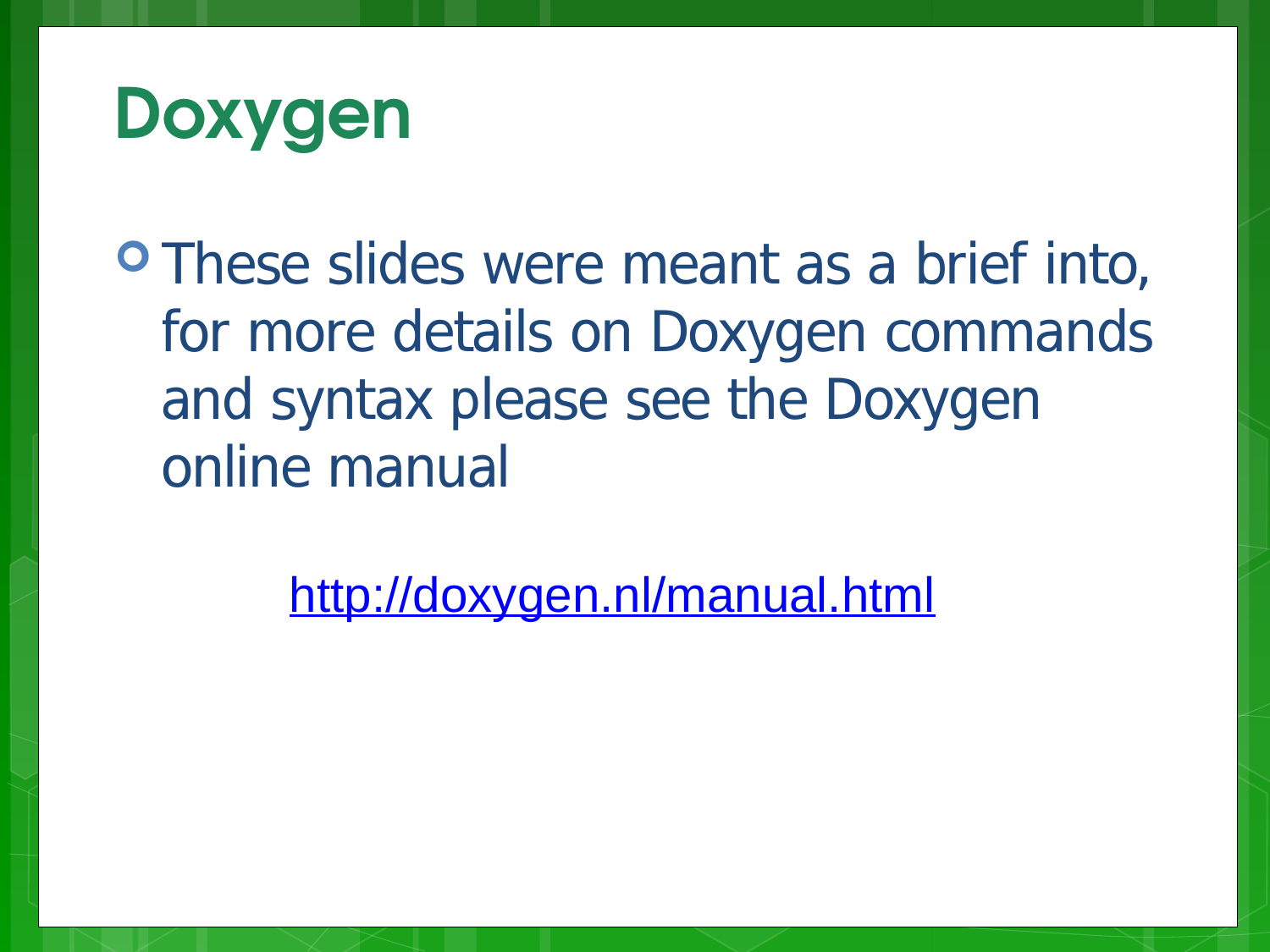

# Doxygen
These slides were meant as a brief into, for more details on Doxygen commands and syntax please see the Doxygen online manual
http://doxygen.nl/manual.html